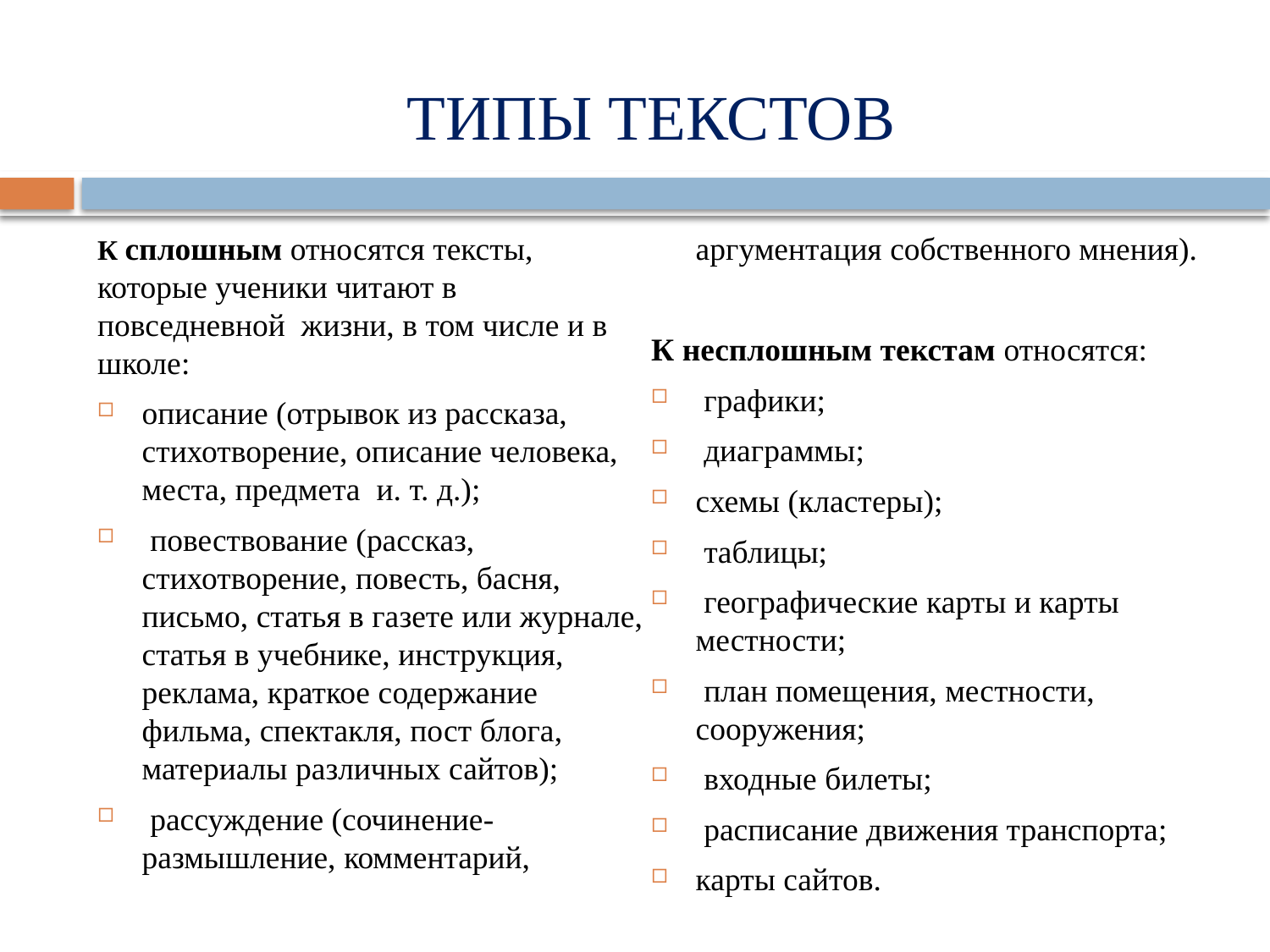

# ТИПЫ ТЕКСТОВ
К сплошным относятся тексты, которые ученики читают в повседневной  жизни, в том числе и в школе:
описание (отрывок из рассказа, стихотворение, описание человека, места, предмета  и. т. д.);
 повествование (рассказ, стихотворение, повесть, басня, письмо, статья в газете или журнале, статья в учебнике, инструкция, реклама, краткое содержание фильма, спектакля, пост блога, материалы различных сайтов);
 рассуждение (сочинение-размышление, комментарий, аргументация собственного мнения).

К несплошным текстам относятся:
 графики;
 диаграммы;
схемы (кластеры);
 таблицы;
 географические карты и карты местности;
 план помещения, местности, сооружения;
 входные билеты;
 расписание движения транспорта;
карты сайтов.